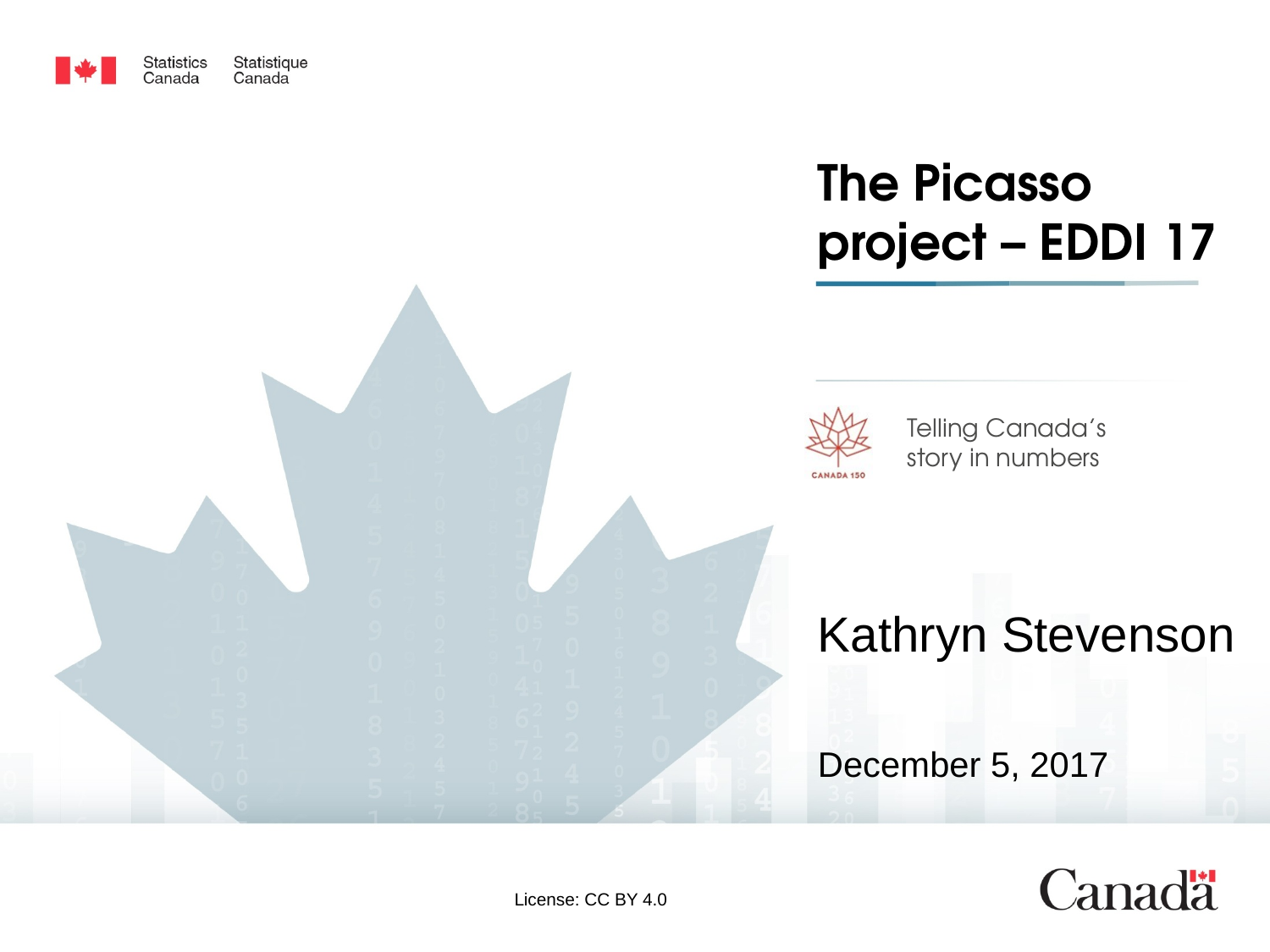

# The Picasso project – EDDI 17

Kathryn Stevenson
December 5, 2017

License: CC BY 4.0